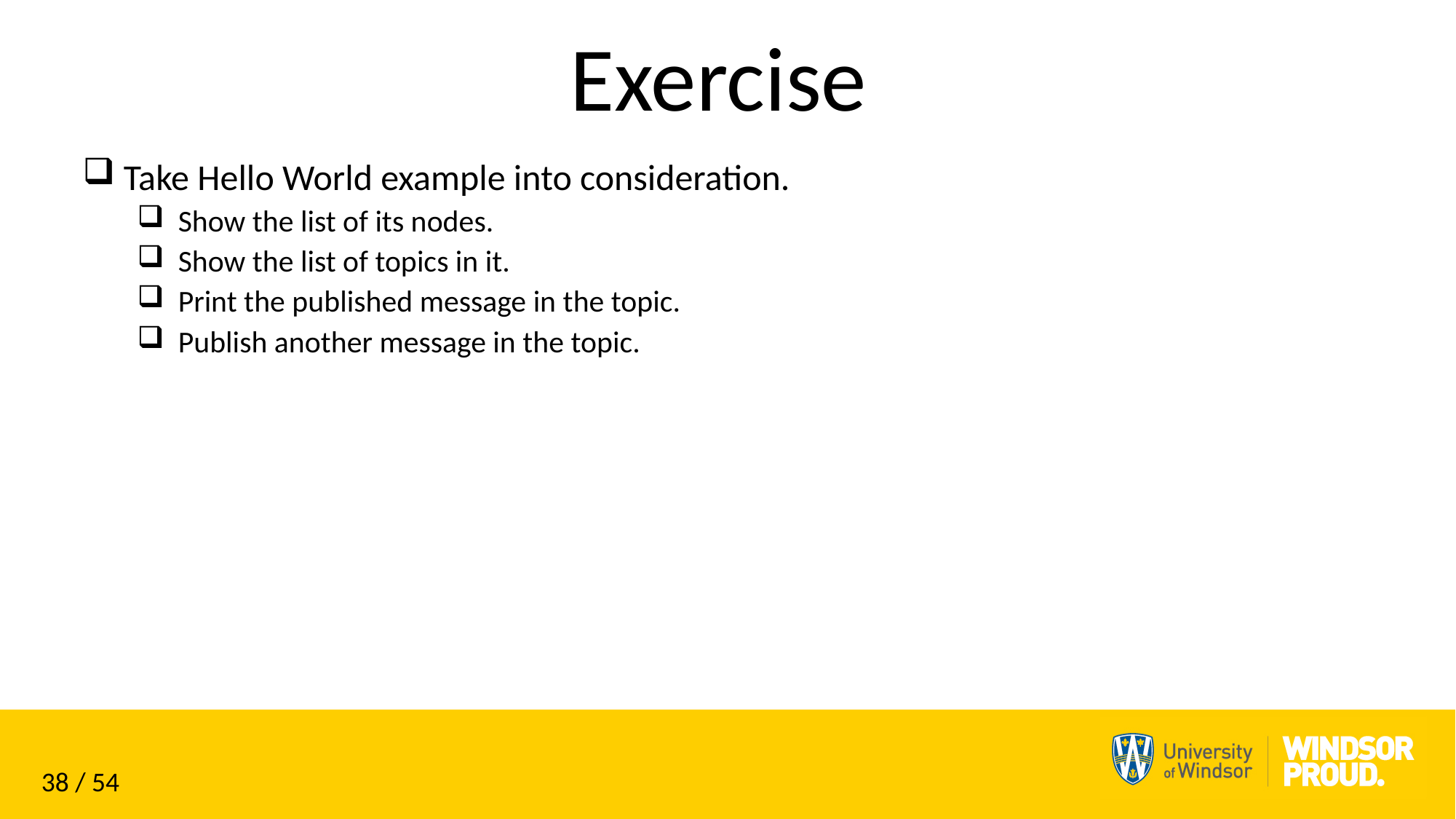

# Exercise
Take Hello World example into consideration.
Show the list of its nodes.
Show the list of topics in it.
Print the published message in the topic.
Publish another message in the topic.

38